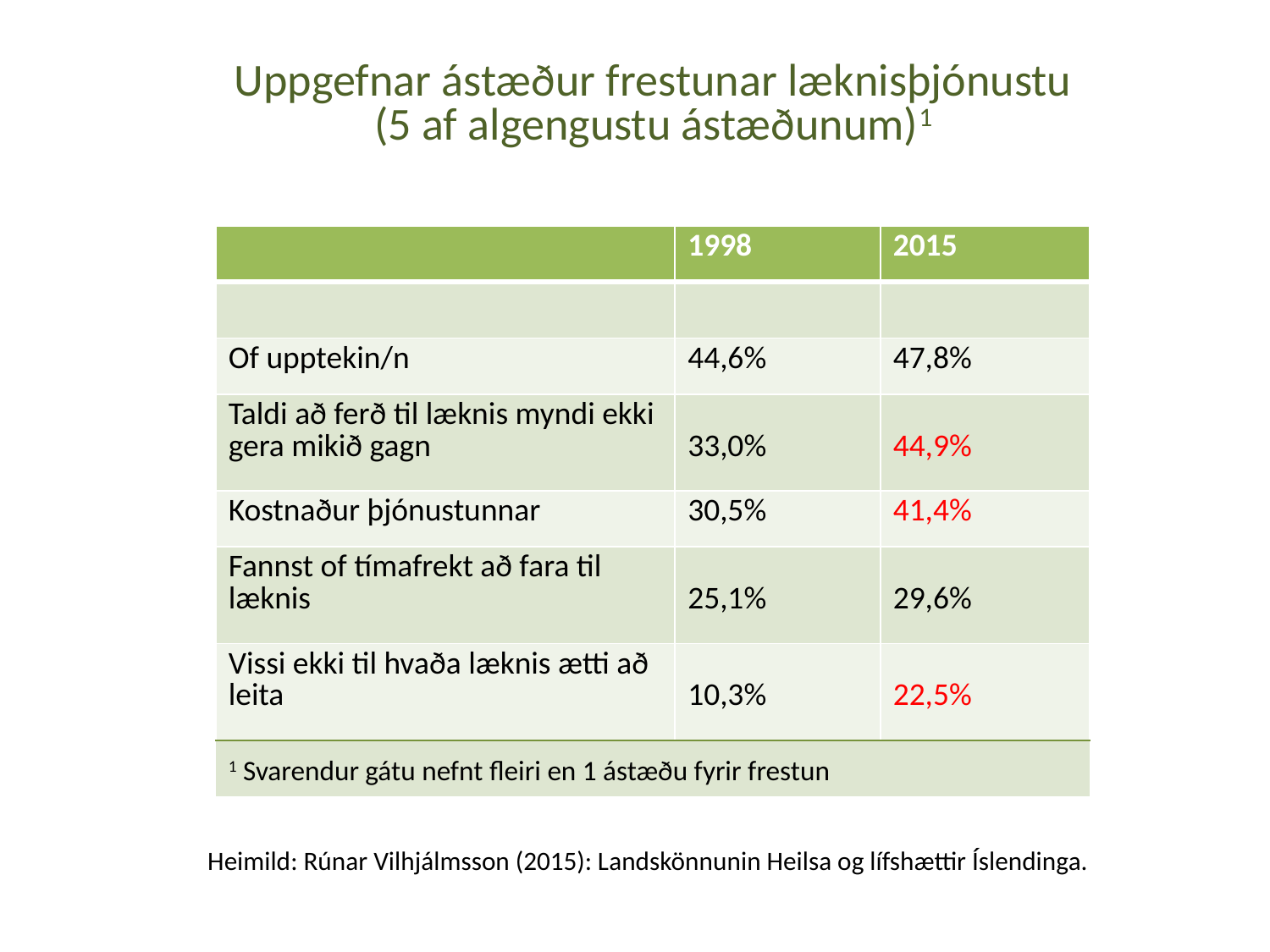

# Uppgefnar ástæður frestunar læknisþjónustu (5 af algengustu ástæðunum)1
|  | 1998 | 2015 |
| --- | --- | --- |
|  |  |  |
| Of upptekin/n | 44,6% | 47,8% |
| Taldi að ferð til læknis myndi ekki gera mikið gagn | 33,0% | 44,9% |
| Kostnaður þjónustunnar | 30,5% | 41,4% |
| Fannst of tímafrekt að fara til læknis | 25,1% | 29,6% |
| Vissi ekki til hvaða læknis ætti að leita | 10,3% | 22,5% |
| 1 Svarendur gátu nefnt fleiri en 1 ástæðu fyrir frestun |  |  |
Heimild: Rúnar Vilhjálmsson (2015): Landskönnunin Heilsa og lífshættir Íslendinga.